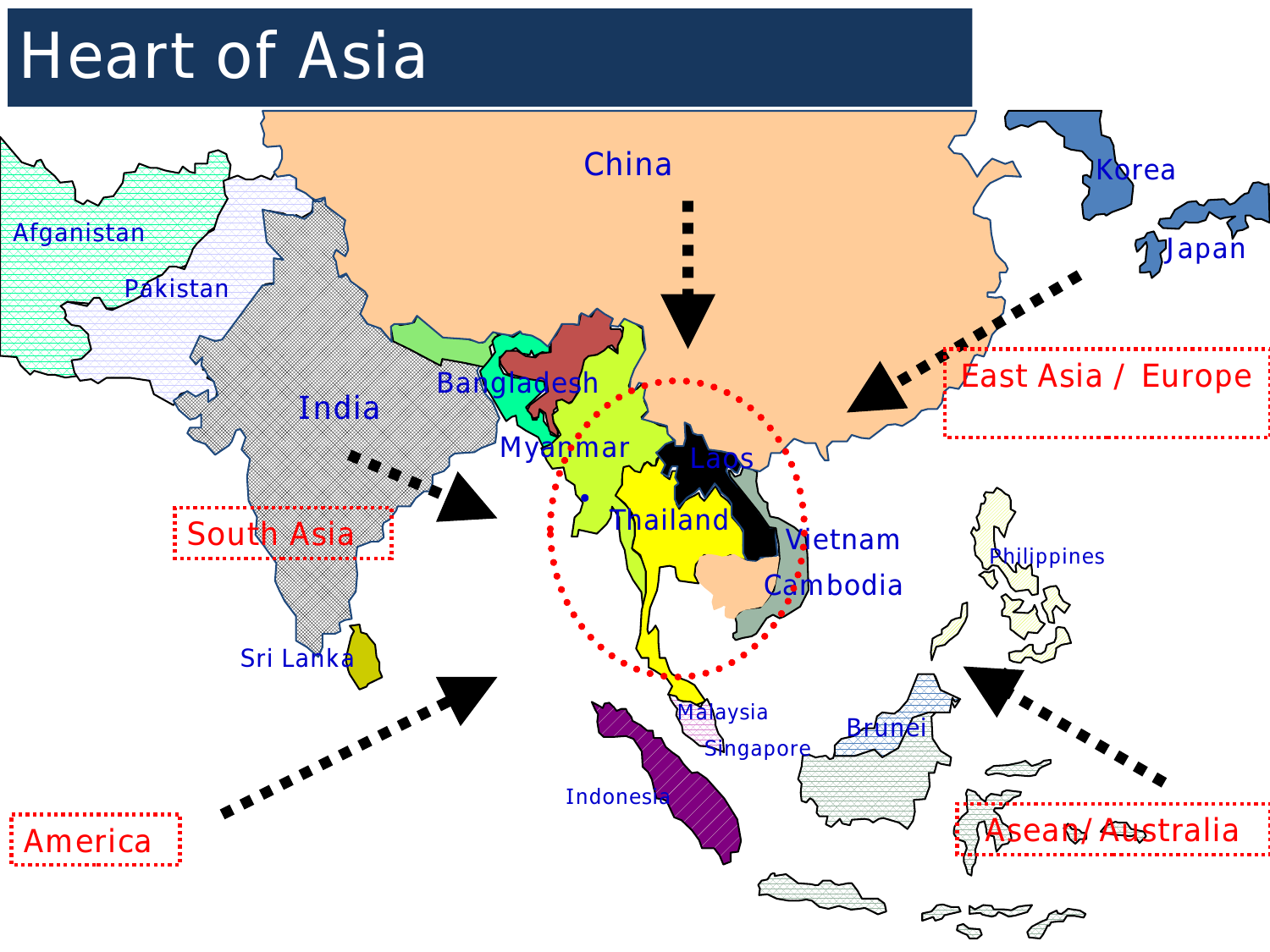

Heart of Asia

China
Korea

Afganistan
Japan

Pakistan

East Asia / Europe
Bangladesh
India

Myanmar
Laos

Thailand
South Asia

Vietnam
Philippines

Cambodia

Sri Lanka

Malaysia

Brunei
Singapore

Indonesia

Asean/Australia
America